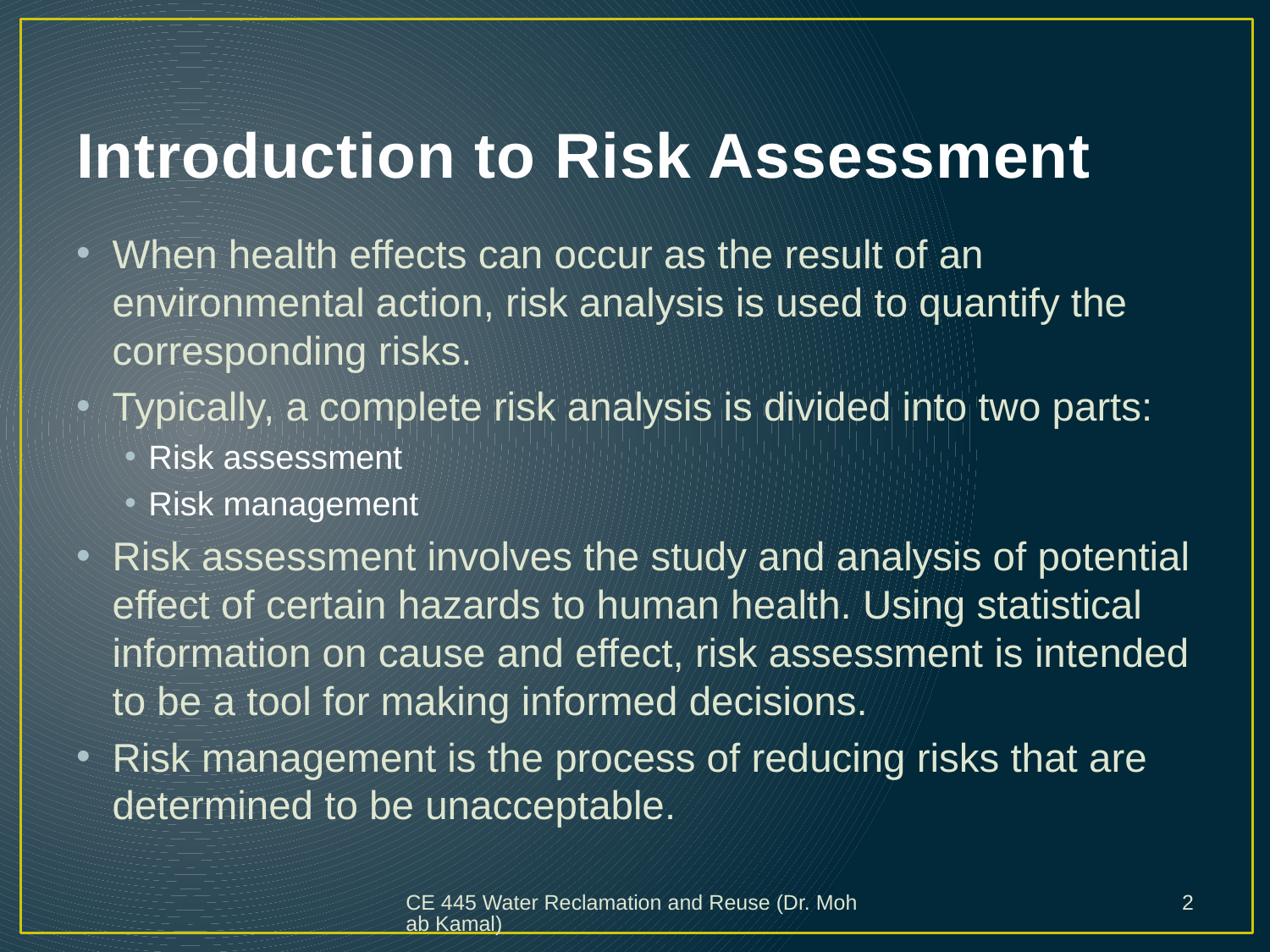

# Introduction to Risk Assessment
When health effects can occur as the result of an environmental action, risk analysis is used to quantify the corresponding risks.
Typically, a complete risk analysis is divided into two parts:
Risk assessment
Risk management
Risk assessment involves the study and analysis of potential effect of certain hazards to human health. Using statistical information on cause and effect, risk assessment is intended to be a tool for making informed decisions.
Risk management is the process of reducing risks that are determined to be unacceptable.
CE 445 Water Reclamation and Reuse (Dr. Mohab Kamal)
2